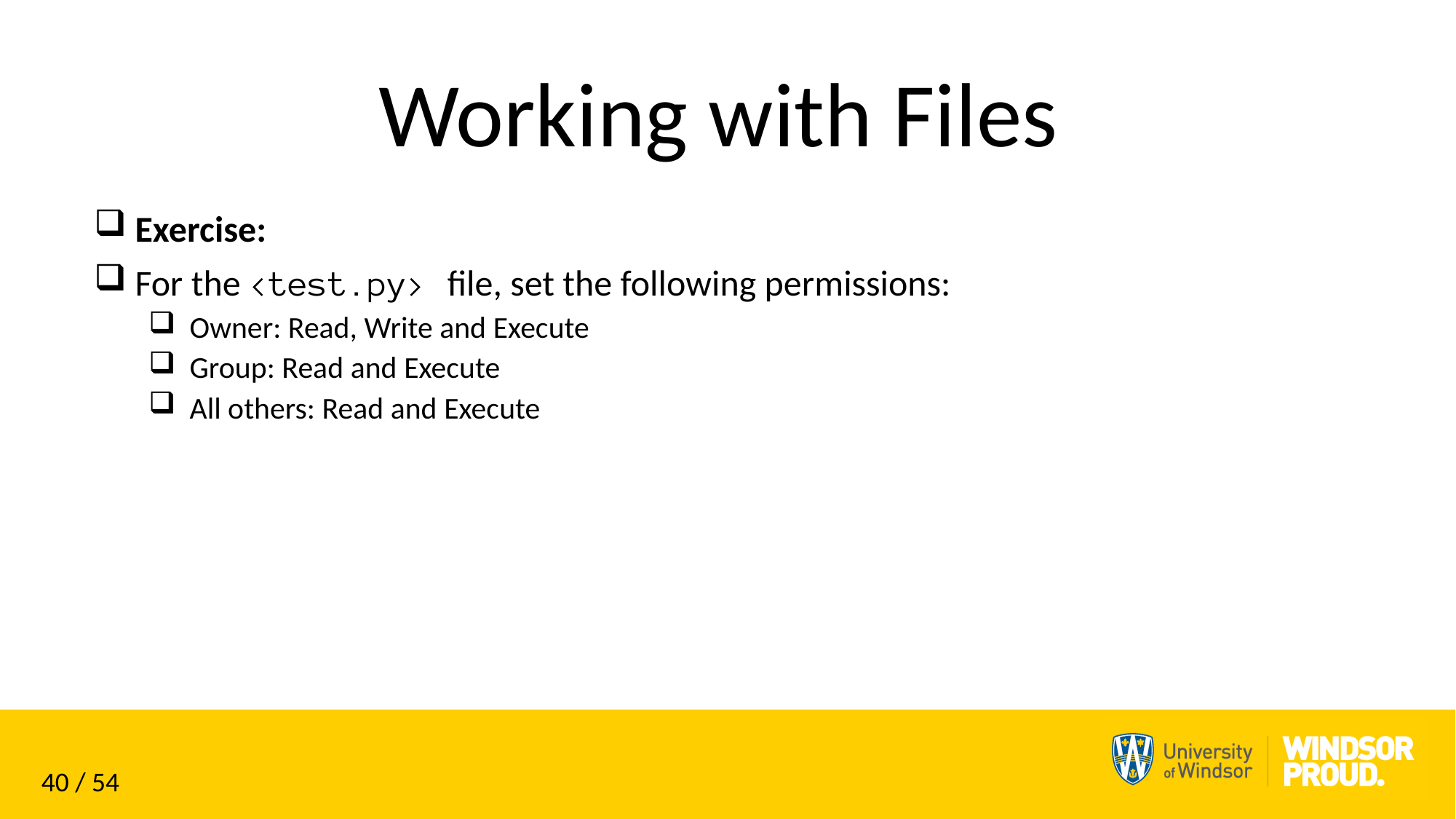

# Working with Files
Exercise:
For the <test.py> file, set the following permissions:
Owner: Read, Write and Execute
Group: Read and Execute
All others: Read and Execute

40